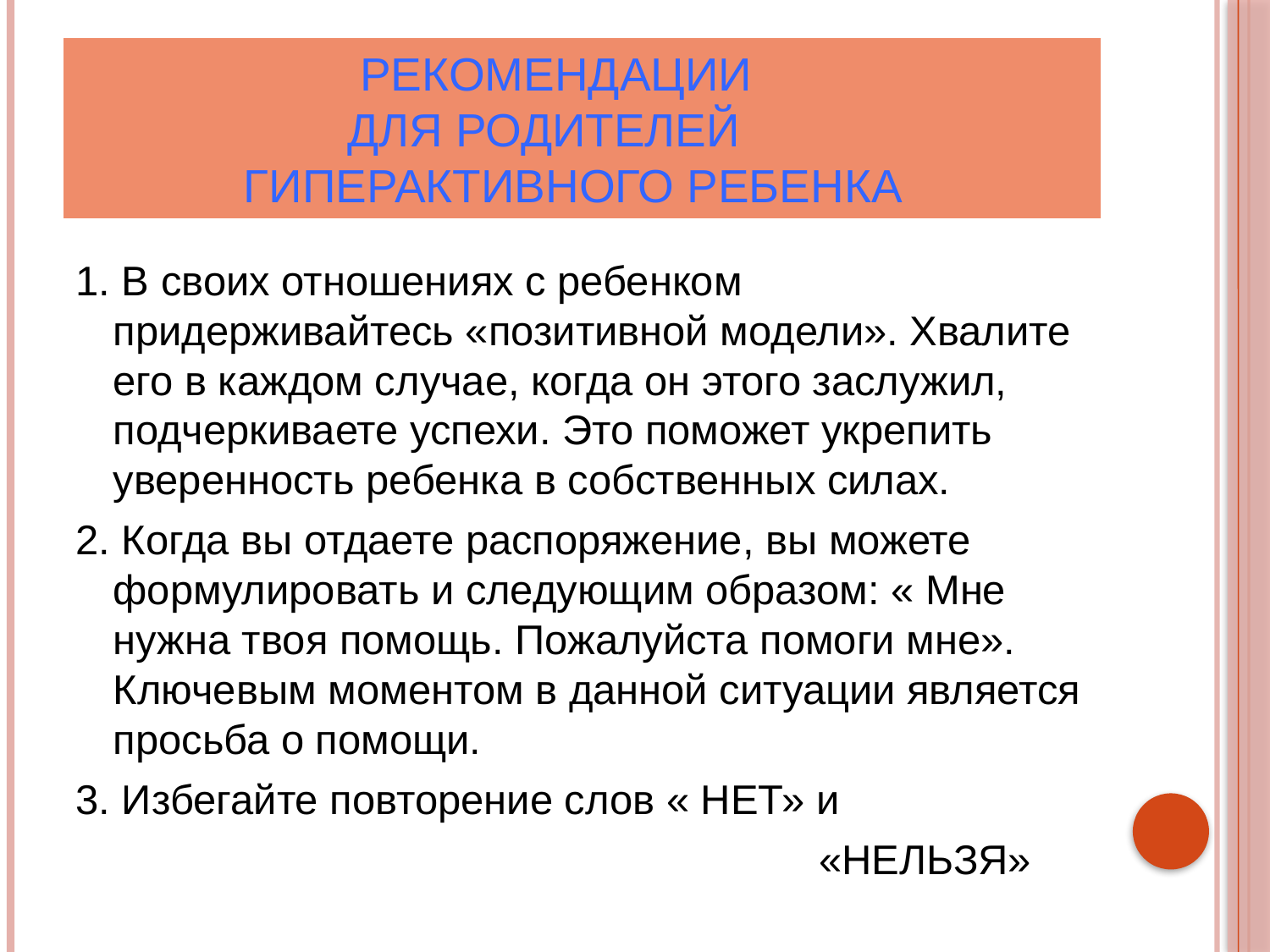

# Рекомендации для родителей гиперактивного ребенка
1. В своих отношениях с ребенком придерживайтесь «позитивной модели». Хвалите его в каждом случае, когда он этого заслужил, подчеркиваете успехи. Это поможет укрепить уверенность ребенка в собственных силах.
2. Когда вы отдаете распоряжение, вы можете формулировать и следующим образом: « Мне нужна твоя помощь. Пожалуйста помоги мне». Ключевым моментом в данной ситуации является просьба о помощи.
3. Избегайте повторение слов « НЕТ» и
                                                                 «НЕЛЬЗЯ»